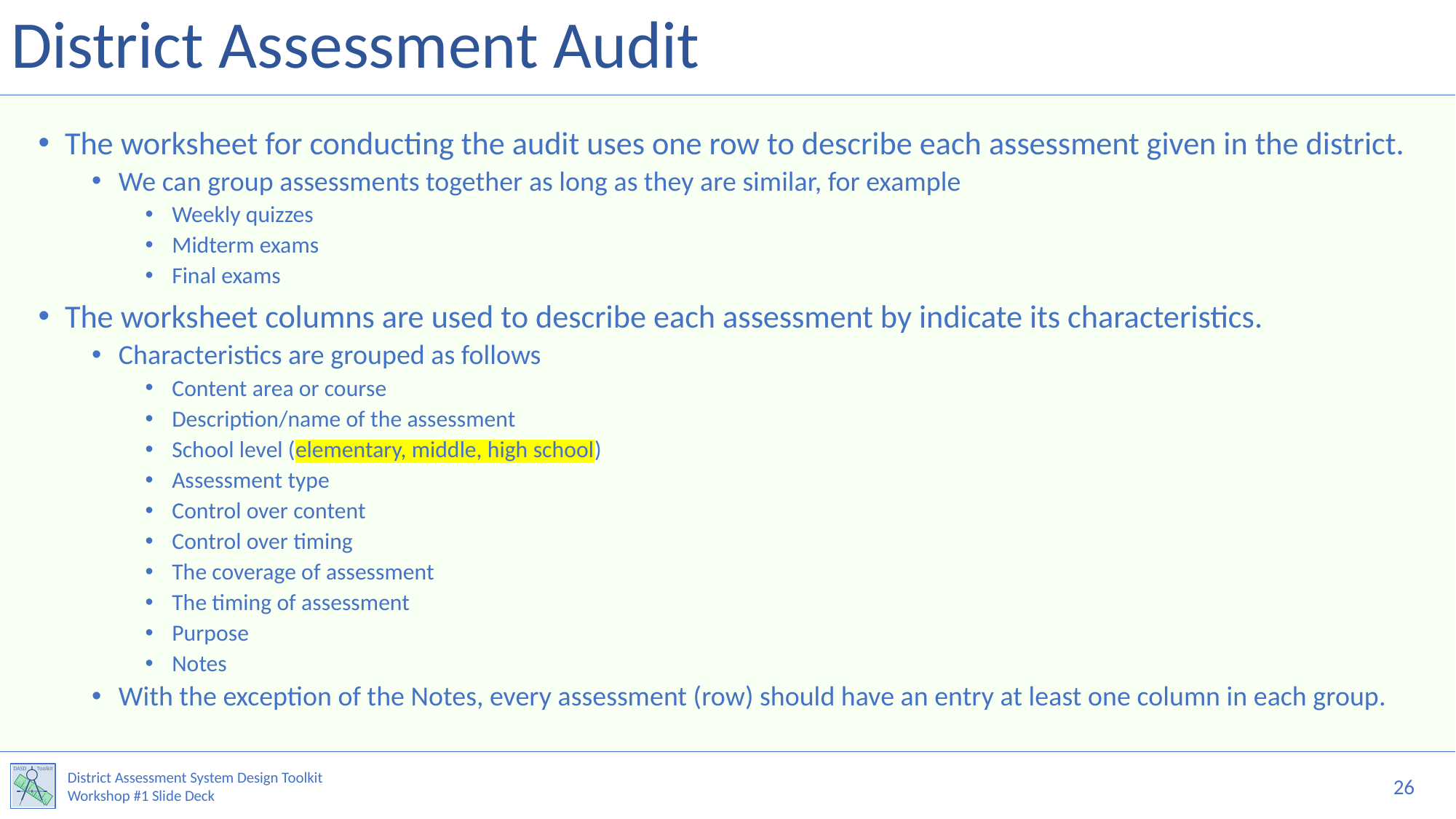

# District Assessment Audit
The worksheet for conducting the audit uses one row to describe each assessment given in the district.
We can group assessments together as long as they are similar, for example
Weekly quizzes
Midterm exams
Final exams
The worksheet columns are used to describe each assessment by indicate its characteristics.
Characteristics are grouped as follows
Content area or course
Description/name of the assessment
School level (elementary, middle, high school)
Assessment type
Control over content
Control over timing
The coverage of assessment
The timing of assessment
Purpose
Notes
With the exception of the Notes, every assessment (row) should have an entry at least one column in each group.